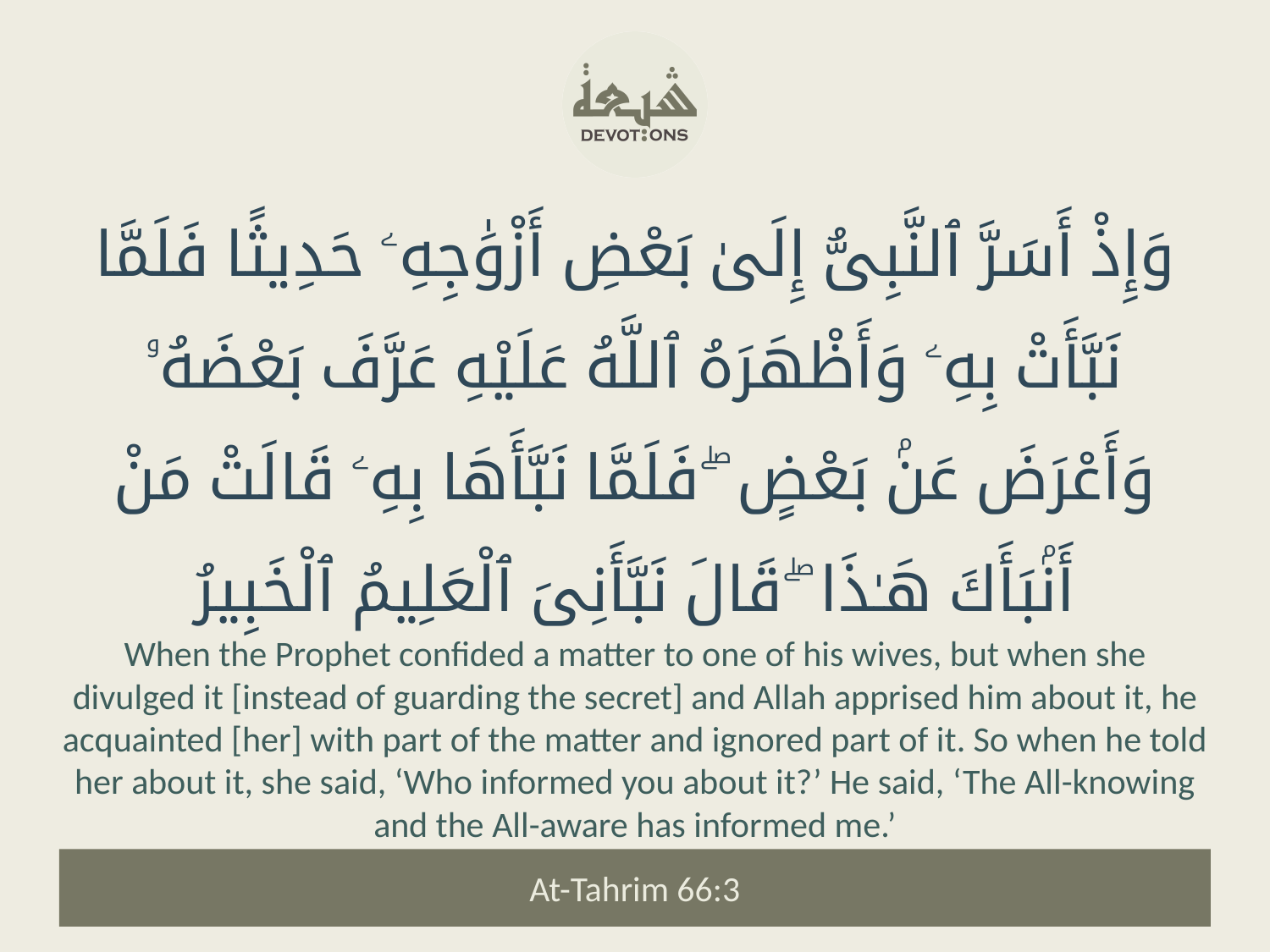

وَإِذْ أَسَرَّ ٱلنَّبِىُّ إِلَىٰ بَعْضِ أَزْوَٰجِهِۦ حَدِيثًا فَلَمَّا نَبَّأَتْ بِهِۦ وَأَظْهَرَهُ ٱللَّهُ عَلَيْهِ عَرَّفَ بَعْضَهُۥ وَأَعْرَضَ عَنۢ بَعْضٍ ۖ فَلَمَّا نَبَّأَهَا بِهِۦ قَالَتْ مَنْ أَنۢبَأَكَ هَـٰذَا ۖ قَالَ نَبَّأَنِىَ ٱلْعَلِيمُ ٱلْخَبِيرُ
When the Prophet confided a matter to one of his wives, but when she divulged it [instead of guarding the secret] and Allah apprised him about it, he acquainted [her] with part of the matter and ignored part of it. So when he told her about it, she said, ‘Who informed you about it?’ He said, ‘The All-knowing and the All-aware has informed me.’
At-Tahrim 66:3